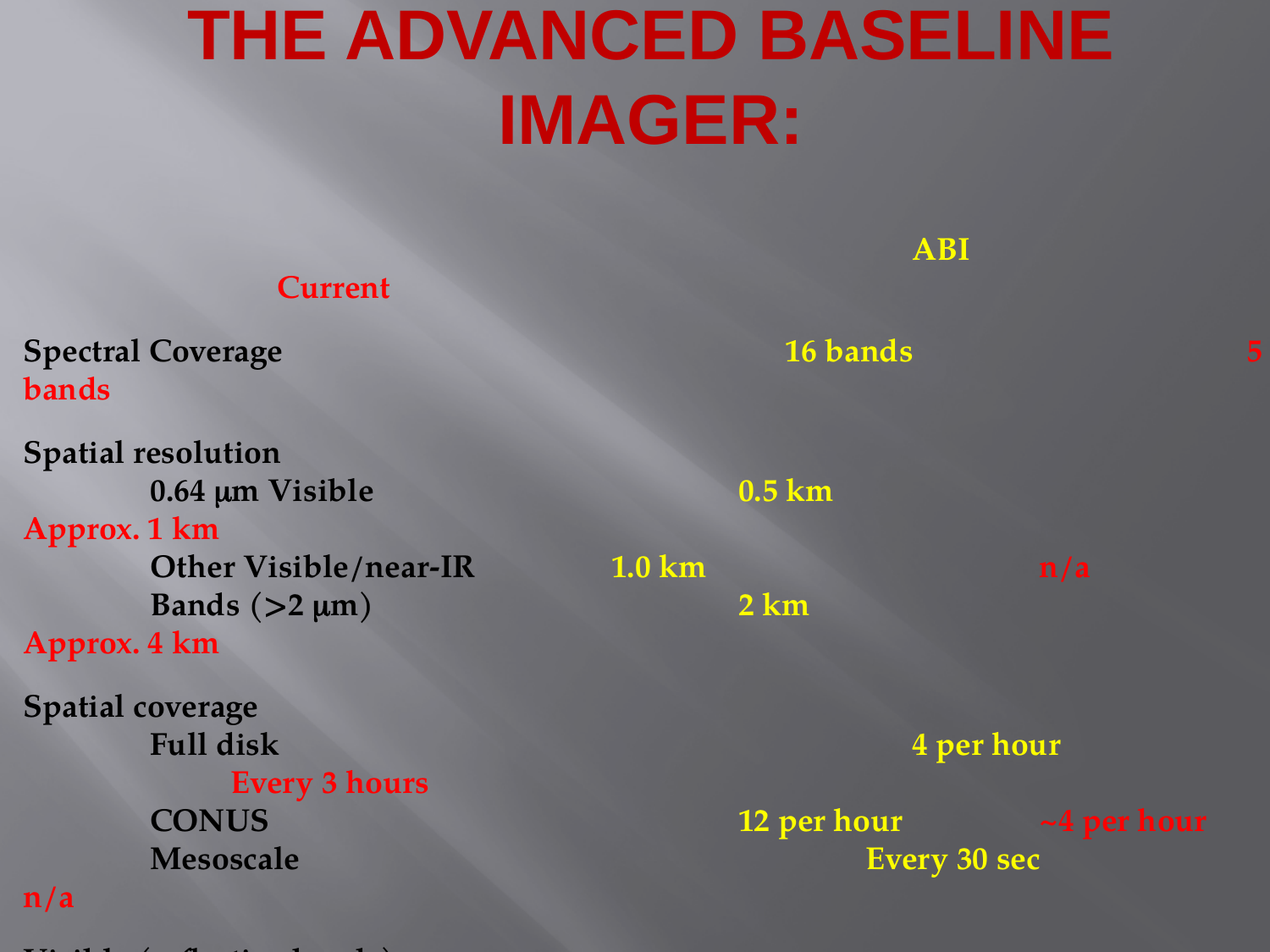

# The Advanced Baseline Imager:
				  			ABI				Current

Spectral Coverage 				16 bands		          5 bands

Spatial resolution
	0.64 μm Visible 			          0.5 km 			Approx. 1 km
	Other Visible/near-IR	          1.0 km			n/a
	Bands (>2 μm)			          2 km			          Approx. 4 km

Spatial coverage
	Full disk					4 per hour		          Every 3 hours
	CONUS        			          12 per hour		~4 per hour
	Mesoscale				          Every 30 sec	          n/a

Visible (reflective bands)
	On-orbit calibration		          Yes			          No